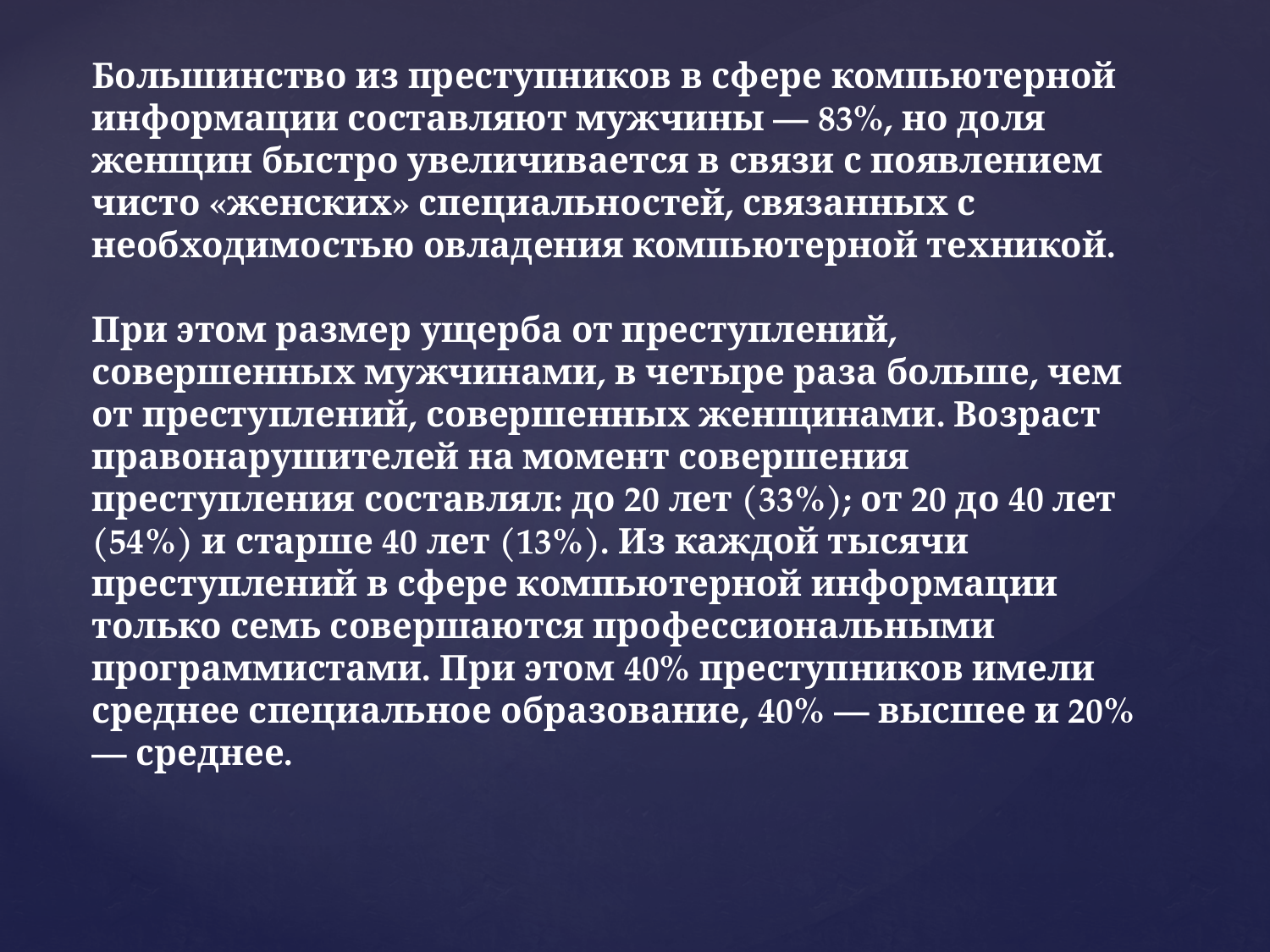

Большинство из преступников в сфере компьютерной информации составляют мужчины — 83%, но доля женщин быстро увеличивается в связи с появлением чисто «женских» специальностей, связанных с необходимостью овладения компьютерной техникой.

При этом размер ущерба от преступлений, совершенных мужчинами, в четыре раза больше, чем от преступлений, совершенных женщинами. Возраст правонарушителей на момент совершения преступления составлял: до 20 лет (33%); от 20 до 40 лет (54%) и старше 40 лет (13%). Из каждой тысячи преступлений в сфере компьютерной информации только семь совершаются профессиональными программистами. При этом 40% преступников имели среднее специальное образование, 40% — высшее и 20% — среднее.